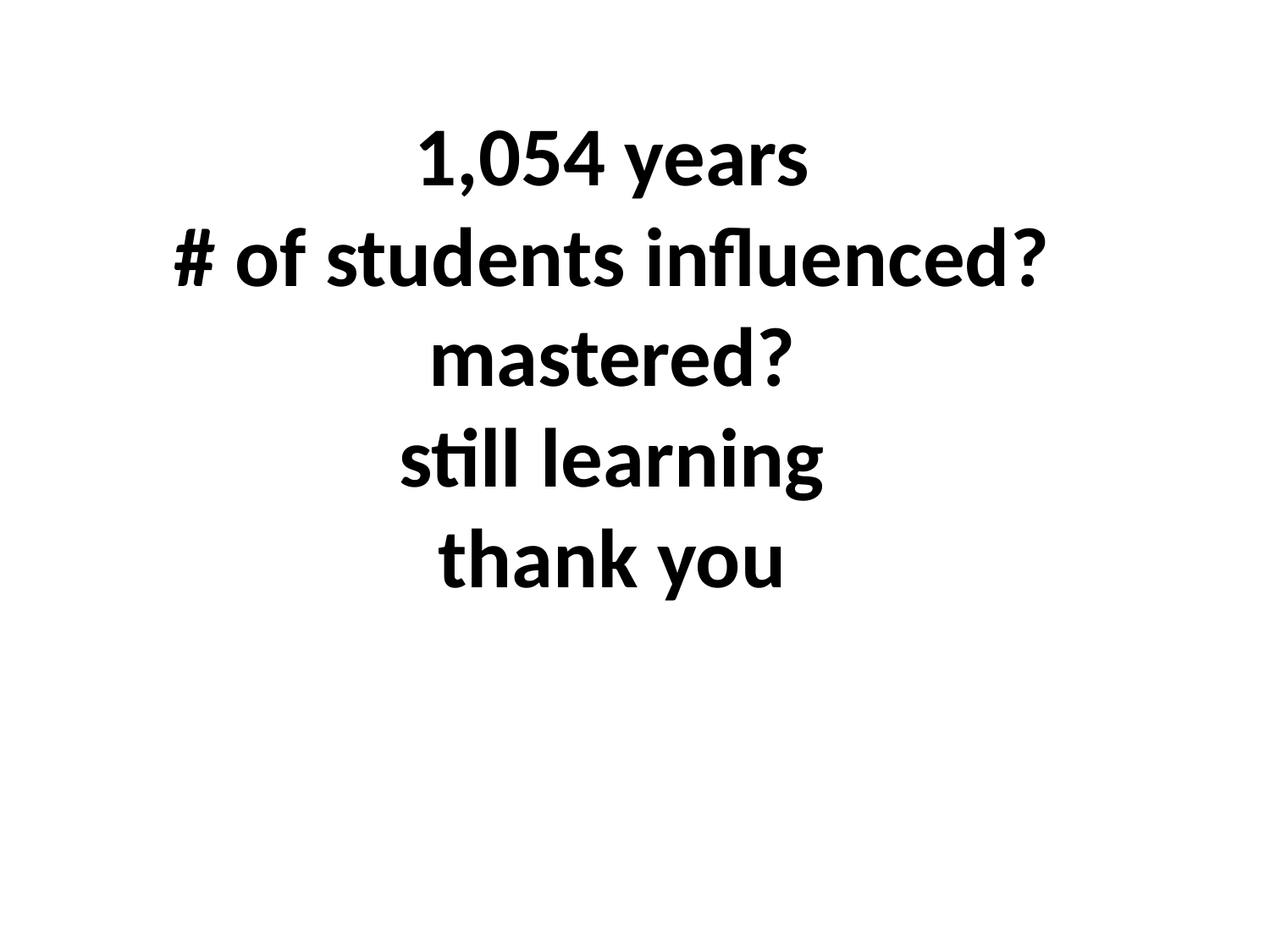

# 1,054 years # of students influenced? mastered? still learning thank you